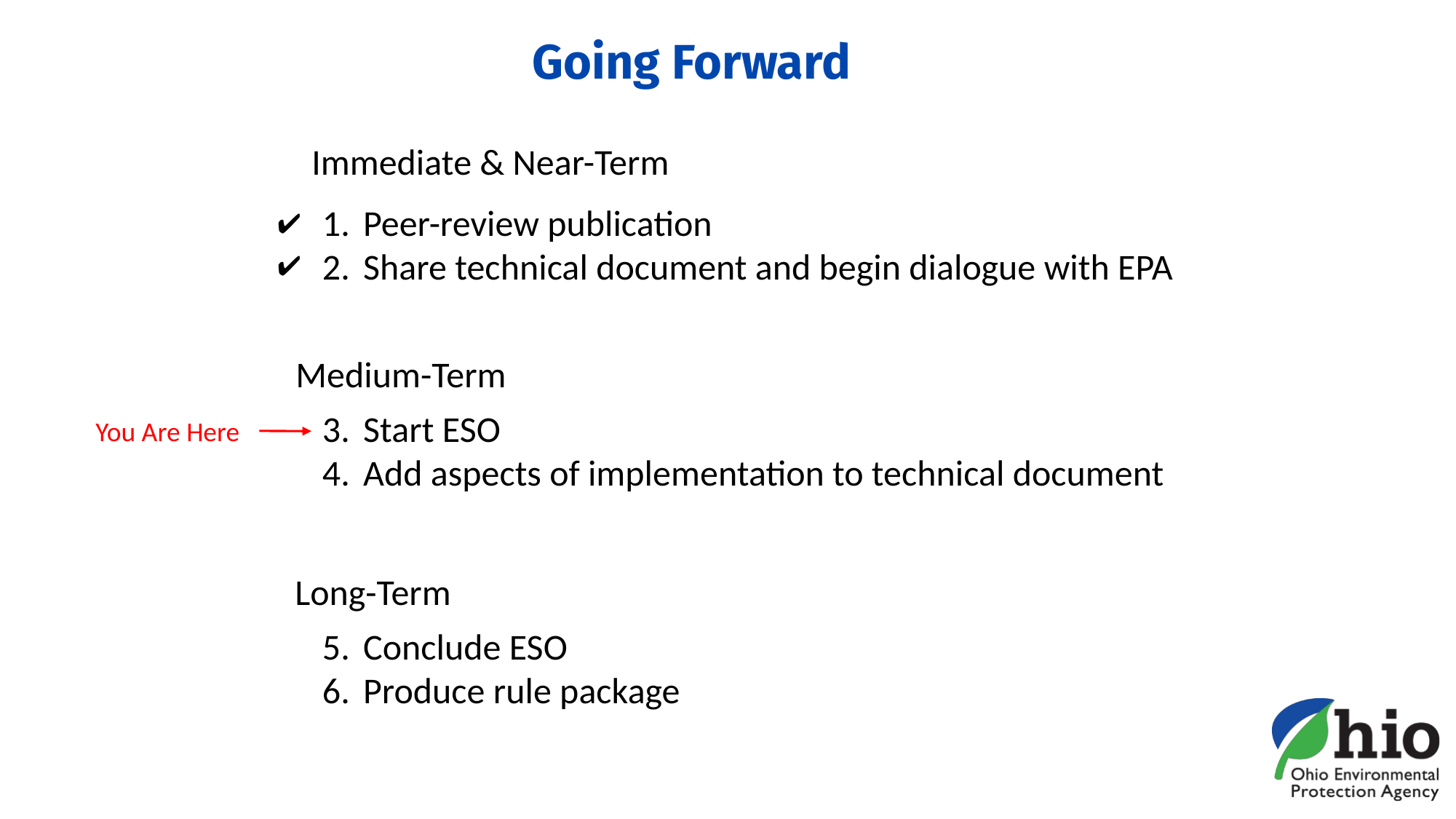

# Going Forward
Immediate & Near-Term
Peer-review publication
Share technical document and begin dialogue with EPA

✔
✔
Medium-Term
Start ESO
Add aspects of implementation to technical document
You Are Here
Long-Term
Conclude ESO
Produce rule package